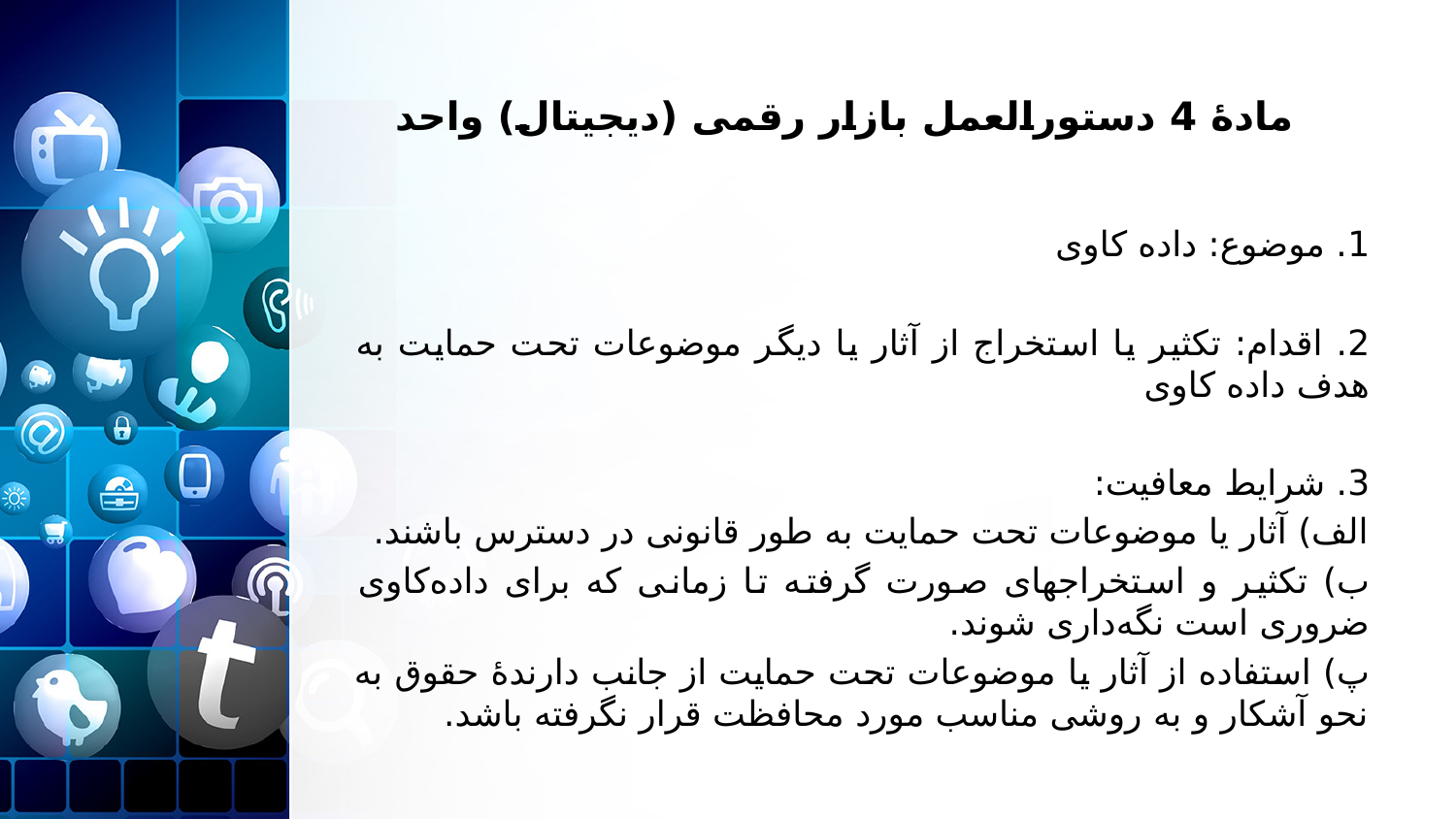

# مادۀ 4 دستورالعمل بازار رقمی (دیجیتال) واحد
1. موضوع: داده کاوی

2. اقدام: تکثیر یا استخراج از آثار یا دیگر موضوعات تحت حمایت به هدف داده کاوی

3. شرایط معافیت:
الف) آثار یا موضوعات تحت حمایت به طور قانونی در دسترس باشند.
ب) تکثیر و استخراجهای صورت گرفته تا زمانی که برای داده‌کاوی ضروری است نگه‌داری شوند.
پ) استفاده از آثار یا موضوعات تحت حمایت از جانب دارندۀ حقوق به نحو آشکار و به روشی مناسب مورد محافظت قرار نگرفته باشد.